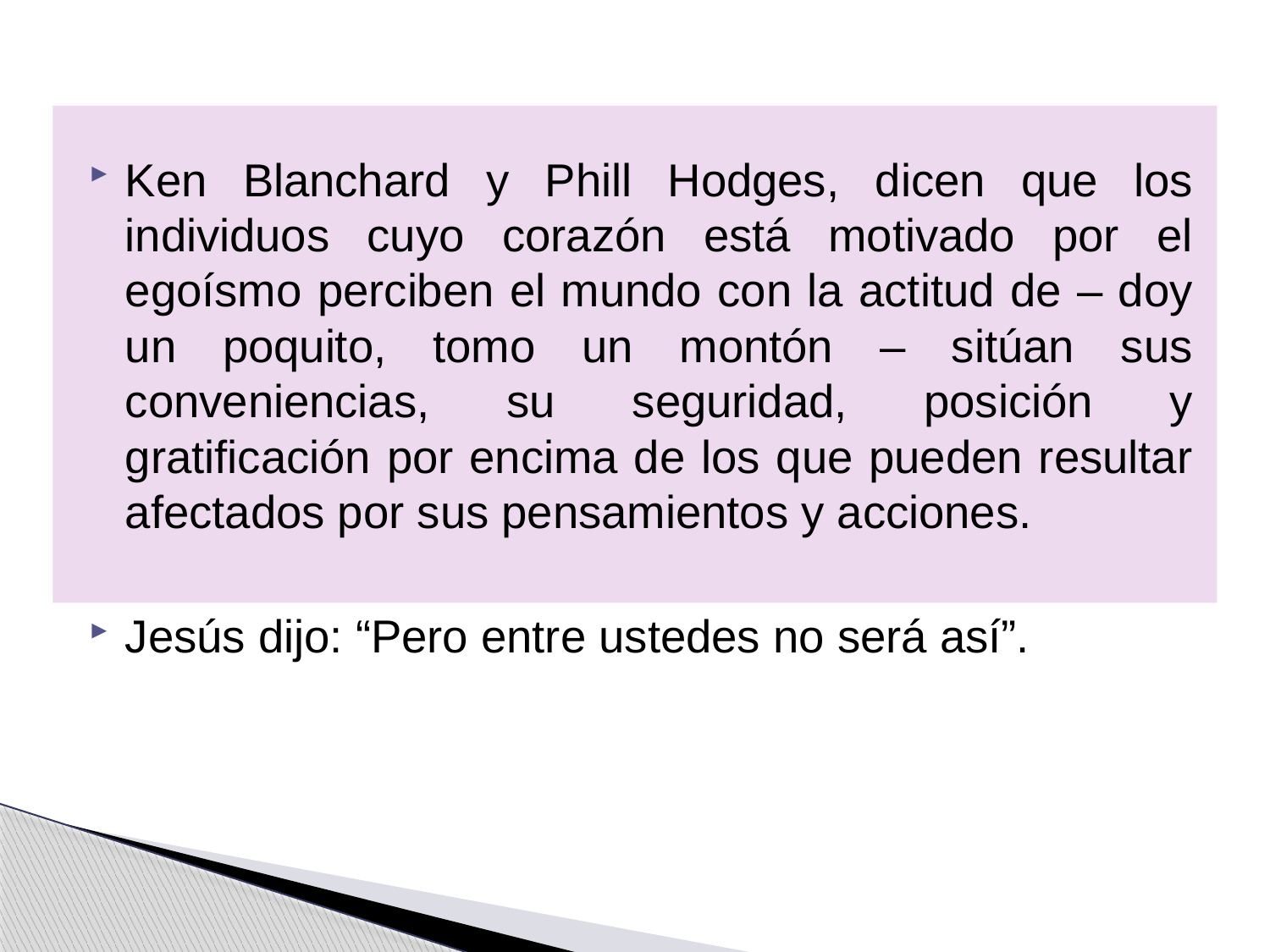

Ken Blanchard y Phill Hodges, dicen que los individuos cuyo corazón está motivado por el egoísmo perciben el mundo con la actitud de – doy un poquito, tomo un montón – sitúan sus conveniencias, su seguridad, posición y gratificación por encima de los que pueden resultar afectados por sus pensamientos y acciones.

Jesús dijo: “Pero entre ustedes no será así”.